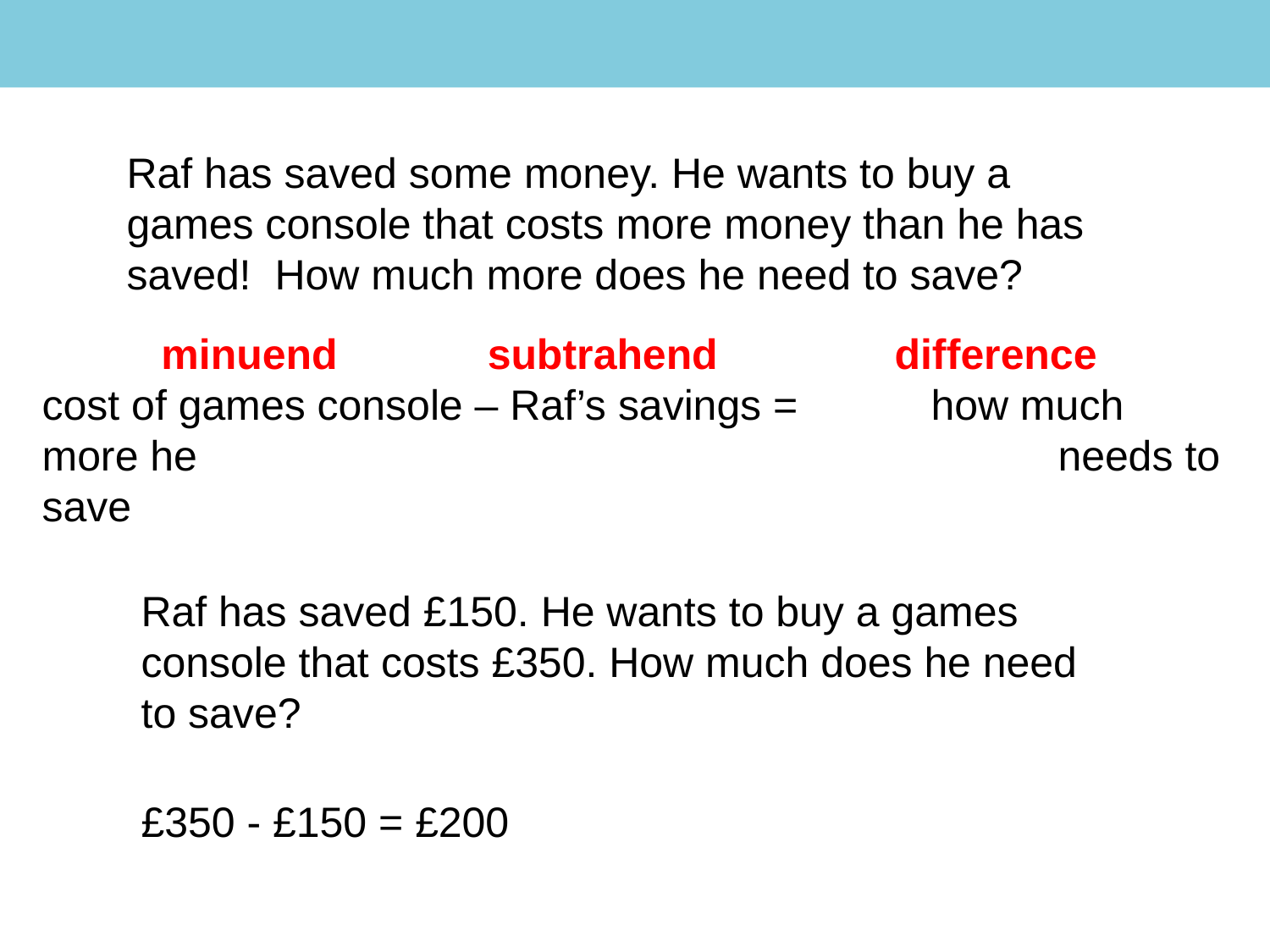

Raf has saved some money. He wants to buy a games console that costs more money than he has saved!  How much more does he need to save?
minuend
difference
subtrahend
cost of games console – Raf’s savings = 	how much more he 							needs to save
Raf has saved £150. He wants to buy a games console that costs £350. How much does he need to save?
£350 - £150 = £200